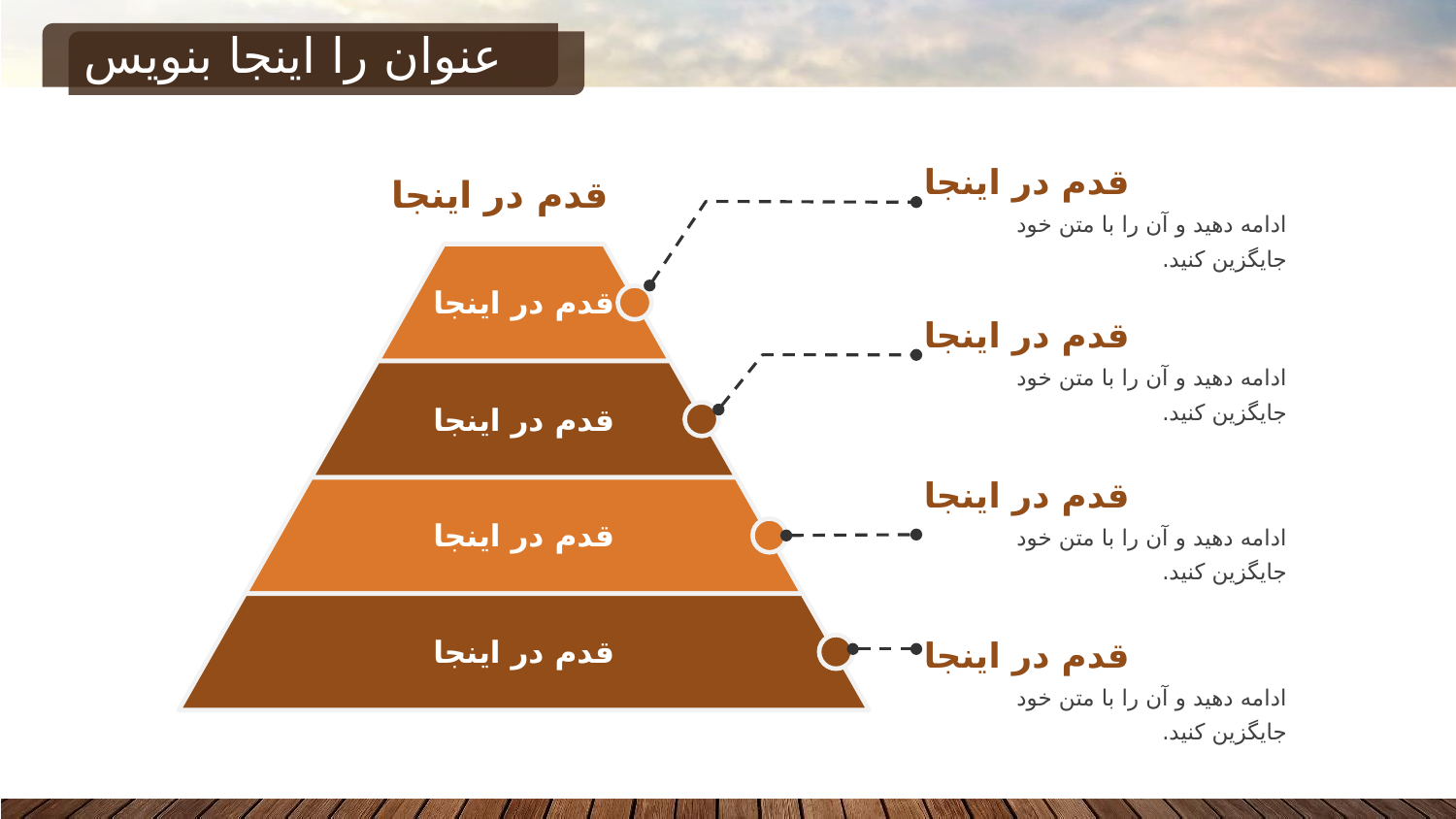

# عنوان را اینجا بنویس

قدم در اینجا
قدم در اینجا
ادامه دهید و آن را با متن خود جایگزین کنید.

قدم در اینجا

قدم در اینجا
ادامه دهید و آن را با متن خود جایگزین کنید.

قدم در اینجا

قدم در اینجا

ادامه دهید و آن را با متن خود جایگزین کنید.
قدم در اینجا

قدم در اینجا
قدم در اینجا

ادامه دهید و آن را با متن خود جایگزین کنید.